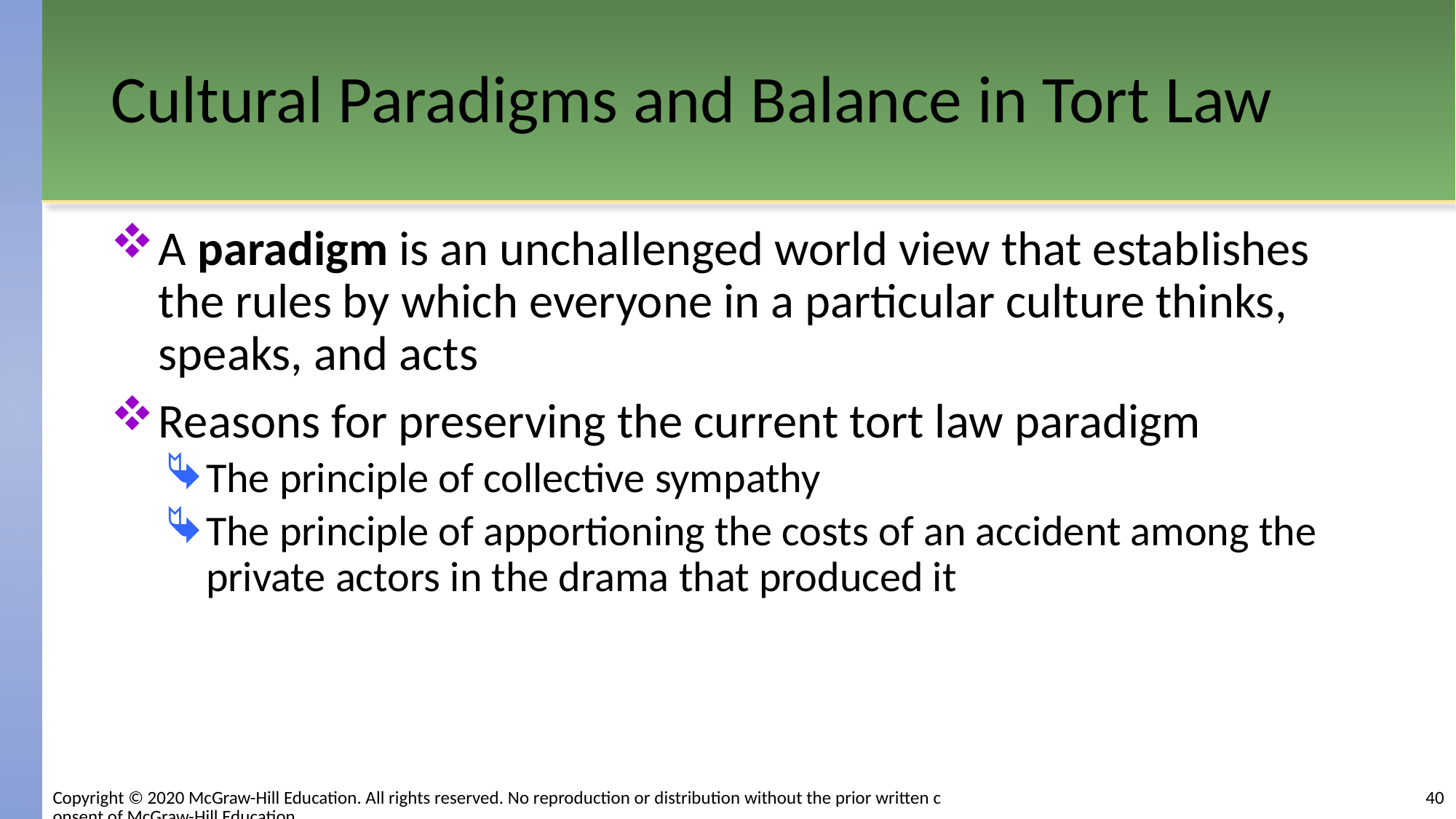

# Cultural Paradigms and Balance in Tort Law
A paradigm is an unchallenged world view that establishes the rules by which everyone in a particular culture thinks, speaks, and acts
Reasons for preserving the current tort law paradigm
The principle of collective sympathy
The principle of apportioning the costs of an accident among the private actors in the drama that produced it
40
Copyright © 2020 McGraw-Hill Education. All rights reserved. No reproduction or distribution without the prior written consent of McGraw-Hill Education.